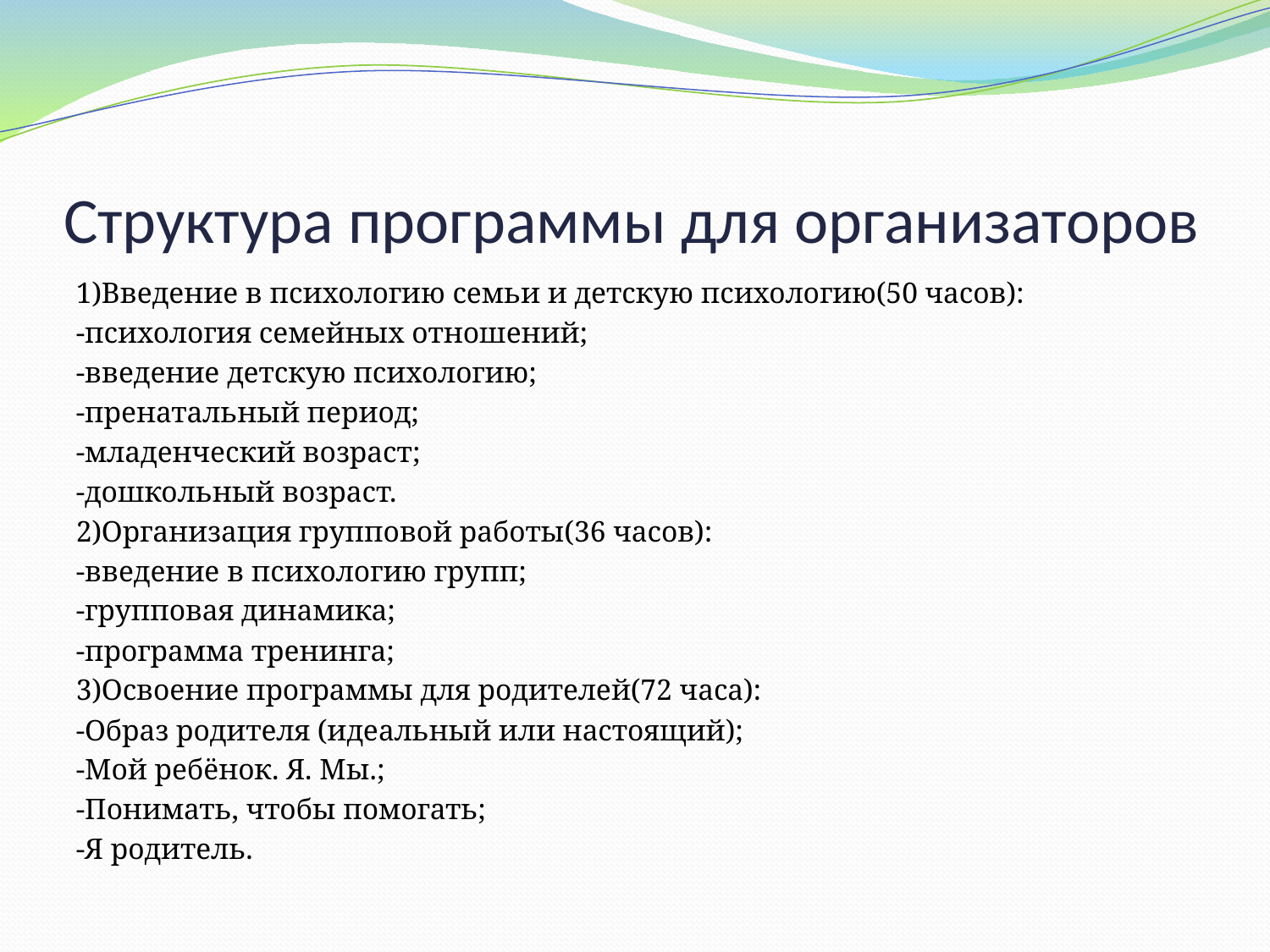

# Структура программы для организаторов
1)Введение в психологию семьи и детскую психологию(50 часов):
-психология семейных отношений;
-введение детскую психологию;
-пренатальный период;
-младенческий возраст;
-дошкольный возраст.
2)Организация групповой работы(36 часов):
-введение в психологию групп;
-групповая динамика;
-программа тренинга;
3)Освоение программы для родителей(72 часа):
-Образ родителя (идеальный или настоящий);
-Мой ребёнок. Я. Мы.;
-Понимать, чтобы помогать;
-Я родитель.